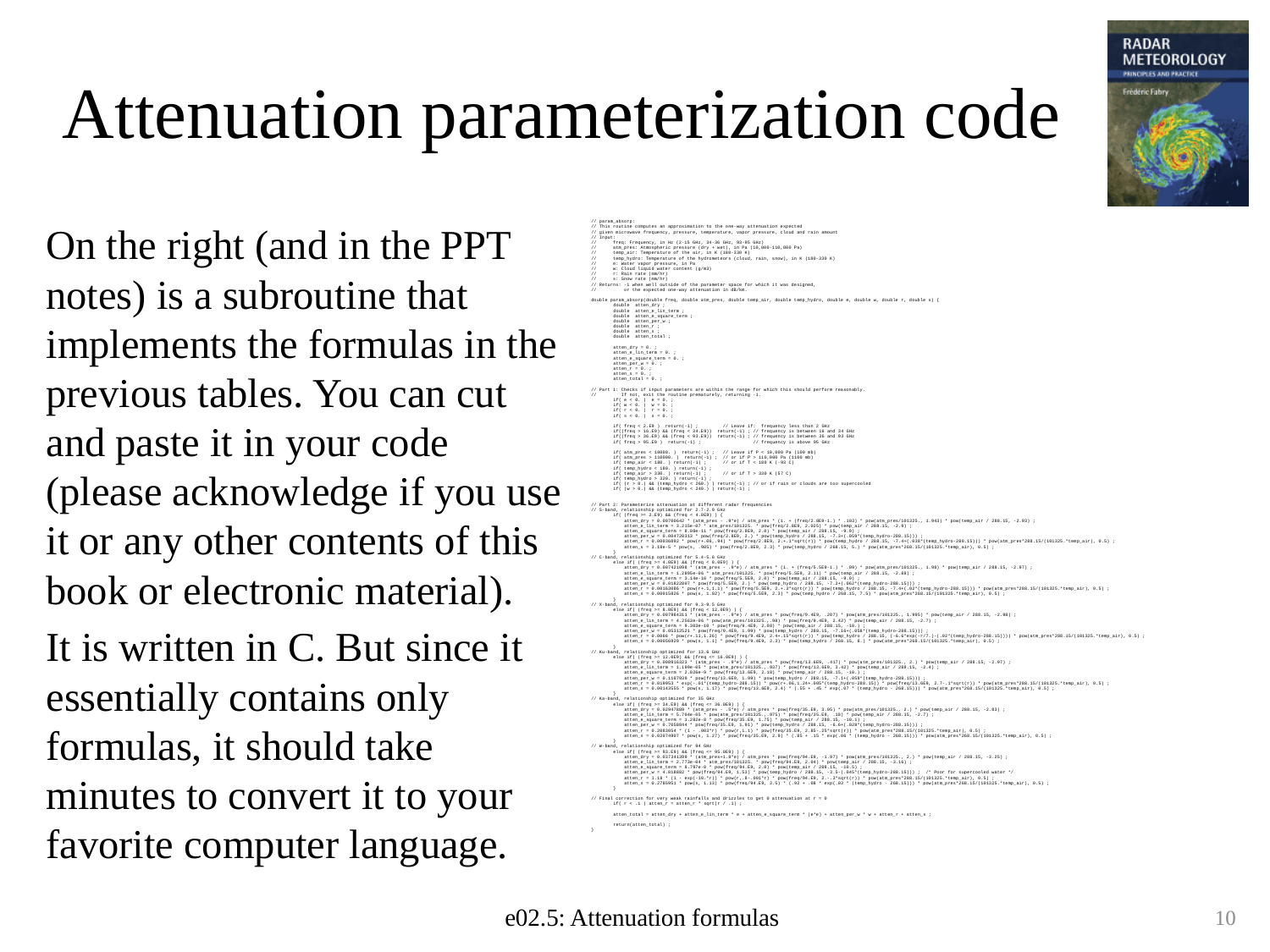

# Attenuation parameterization code
On the right (and in the PPT notes) is a subroutine that implements the formulas in the previous tables. You can cut and paste it in your code (please acknowledge if you use it or any other contents of this book or electronic material).
It is written in C. But since it essentially contains only formulas, it should take minutes to convert it to your favorite computer language.
// param_absorp:
// This routine computes an approximation to the one-way attenuation expected
// given microwave frequency, pressure, temperature, vapor pressure, cloud and rain amount
// Input:
//      freq: Frequency, in Hz (2-15 GHz, 34-36 GHz, 93-95 GHz)
//      atm_pres: Atmospheric pressure (dry + wet), in Pa (10,000-110,000 Pa)
//      temp_air: Temperature of the air, in K (180-330 K)
//      temp_hydro: Temperature of the hydrometeors (cloud, rain, snow), in K (180-330 K)
//      e: Water vapor pressure, in Pa
//      w: Cloud liquid water content (g/m3)
//      r: Rain rate (mm/hr)
//      s: Snow rate (mm/hr)
// Returns: -1 when well outside of the parameter space for which it was designed,
//          or the expected one-way attenuation in dB/km.

double param_absorp(double freq, double atm_pres, double temp_air, double temp_hydro, double e, double w, double r, double s) {
        double  atten_dry ;
        double  atten_e_lin_term ;
        double  atten_e_square_term ;
        double  atten_per_w ;
        double  atten_r ;
        double  atten_s ;
        double  atten_total ;

        atten_dry = 0. ;
        atten_e_lin_term = 0. ;
        atten_e_square_term = 0. ;
        atten_per_w = 0. ;
        atten_r = 0. ;
        atten_s = 0. ;
        atten_total = 0. ;

// Part 1: Checks if input parameters are within the range for which this should perform reasonably.
//         If not, exit the routine prematurely, returning -1.
        if( e < 0. )  e = 0. ;
        if( w < 0. )  w = 0. ;
        if( r < 0. )  r = 0. ;
        if( s < 0. )  s = 0. ;

        if( freq < 2.E9 )  return(-1) ;         // Leave if:  frequency less than 2 GHz
        if((freq > 16.E9) && (freq < 34.E9))  return(-1) ; // frequency is between 16 and 34 GHz
        if((freq > 36.E9) && (freq < 93.E9))  return(-1) ; // frequency is between 36 and 93 GHz
        if( freq > 95.E9 )  return(-1) ;                   // frequency is above 95 GHz

        if( atm_pres < 10000. )  return(-1) ;   // Leave if P < 10,000 Pa (100 mb)
        if( atm_pres > 110000. )  return(-1) ;  // or if P > 110,000 Pa (1100 mb)
        if( temp_air < 180. ) return(-1) ;      // or if T < 180 K (-93 C)
        if( temp_hydro < 180. ) return(-1) ;
        if( temp_air > 330. ) return(-1) ;      // or if T > 330 K (57 C)
        if( temp_hydro > 320. ) return(-1) ;
        if( (r > 0.) && (temp_hydro < 260.) ) return(-1) ; // or if rain or clouds are too supercooled
        if( (w > 0.) && (temp_hydro < 240.) ) return(-1) ;

// Part 2: Parameterize attenuation at different radar frequencies
// S-band, relationship optimized for 2.7-2.9 GHz
        if( (freq >= 2.E9) && (freq < 4.0E9) ) {
            atten_dry = 0.00700642 * (atm_pres - .9*e) / atm_pres * (1. + (freq/2.8E9-1.) * .103) * pow(atm_pres/101325., 1.943) * pow(temp_air / 288.15, -2.93) ;
            atten_e_lin_term = 3.215e-07 * atm_pres/101325. * pow(freq/2.8E9, 2.025) * pow(temp_air / 288.15, -2.9) ;
            atten_e_square_term = 8.08e-11 * pow(freq/2.8E9, 2.0) * pow(temp_air / 288.15, -9.9) ;
            atten_per_w = 0.004728313 * pow(freq/2.8E9, 2.) * pow(temp_hydro / 288.15, -7.3+(.059*(temp_hydro-288.15))) ;
            atten_r = 0.00036892 * pow(r+.06,.94) * pow(freq/2.8E9, 2.+.1*sqrt(r)) * pow(temp_hydro / 288.15, -7.4+(.038*(temp_hydro-288.15))) * pow(atm_pres*288.15/(101325.*temp_air), 0.5) ;
            atten_s = 3.18e-5 * pow(s, .985) * pow(freq/2.8E9, 2.3) * pow(temp_hydro / 268.15, 5.) * pow(atm_pres*268.15/(101325.*temp_air), 0.5) ;
        }
// C-band, relationship optimized for 5.4-5.6 GHz
        else if( (freq >= 4.0E9) && (freq < 8.0E9) ) {
            atten_dry = 0.007421098 * (atm_pres - .9*e) / atm_pres * (1. + (freq/5.5E9-1.) * .09) * pow(atm_pres/101325., 1.98) * pow(temp_air / 288.15, -2.97) ;
            atten_e_lin_term = 1.2895e-06 * atm_pres/101325. * pow(freq/5.5E9, 2.11) * pow(temp_air / 288.15, -2.88) ;
            atten_e_square_term = 3.14e-10 * pow(freq/5.5E9, 2.0) * pow(temp_air / 288.15, -9.9) ;
            atten_per_w = 0.01822807 * pow(freq/5.5E9, 2.) * pow(temp_hydro / 288.15, -7.2+(.062*(temp_hydro-288.15))) ;
            atten_r = 0.00163086 * pow(r+.1,1.1) * pow(freq/5.5E9, 2.+.3*sqrt(r)) * pow(temp_hydro / 288.15, -7.4+(.02*(temp_hydro-288.15))) * pow(atm_pres*288.15/(101325.*temp_air), 0.5) ;
            atten_s = 0.00015826 * pow(s, 1.02) * pow(freq/5.5E9, 2.3) * pow(temp_hydro / 268.15, 7.5) * pow(atm_pres*268.15/(101325.*temp_air), 0.5) ;
        }
// X-band, relationship optimized for 9.3-9.5 GHz
        else if( (freq >= 8.0E9) && (freq < 12.0E9) ) {
            atten_dry = 0.007984311 * (atm_pres - .9*e) / atm_pres * pow(freq/9.4E9, .207) * pow(atm_pres/101325., 1.995) * pow(temp_air / 288.15, -2.98) ;
            atten_e_lin_term = 4.2563e-06 * pow(atm_pres/101325.,.98) * pow(freq/9.4E9, 2.42) * pow(temp_air / 288.15, -2.7) ;
            atten_e_square_term = 9.303e-10 * pow(freq/9.4E9, 2.08) * pow(temp_air / 288.15, -10.) ;
            atten_per_w = 0.05312521 * pow(freq/9.4E9, 1.99) * pow(temp_hydro / 288.15, -7.16+(.058*(temp_hydro-288.15))) ;
            atten_r = 0.0066 * pow(r+.11,1.26) * pow(freq/9.4E9, 2.4+.15*sqrt(r)) * pow(temp_hydro / 288.15, (-6.6*exp(-r/7.)-(.02*(temp_hydro-288.15)))) * pow(atm_pres*288.15/(101325.*temp_air), 0.5) ;
            atten_s = 0.00056929 * pow(s, 1.1) * pow(freq/9.4E9, 2.3) * pow(temp_hydro / 268.15, 8.) * pow(atm_pres*268.15/(101325.*temp_air), 0.5) ;
        }
// Ku-band, relationship optimized for 13.6 GHz
        else if( (freq >= 12.0E9) && (freq <= 16.0E9) ) {
            atten_dry = 0.008916323 * (atm_pres - .9*e) / atm_pres * pow(freq/13.6E9, .417) * pow(atm_pres/101325., 2.) * pow(temp_air / 288.15, -2.97) ;
            atten_e_lin_term = 1.199e-05 * pow(atm_pres/101325.,.937) * pow(freq/13.6E9, 3.42) * pow(temp_air / 288.15, -2.4) ;
            atten_e_square_term = 2.026e-9 * pow(freq/13.6E9, 2.18) * pow(temp_air / 288.15, -10.) ;
            atten_per_w = 0.1107939 * pow(freq/13.6E9, 1.99) * pow(temp_hydro / 288.15, -7.1+(.058*(temp_hydro-288.15))) ;
            atten_r = 0.019953 * exp(-.01*(temp_hydro-288.15)) * pow(r+.06,1.24+.005*(temp_hydro-288.15)) * pow(freq/13.6E9, 2.7-.1*sqrt(r)) * pow(atm_pres*288.15/(101325.*temp_air), 0.5) ;
            atten_s = 0.00143555 * pow(s, 1.17) * pow(freq/13.6E9, 2.4) * (.55 + .45 * exp(.07 * (temp_hydro - 268.15))) * pow(atm_pres*268.15/(101325.*temp_air), 0.5) ;
        }
// Ka-band, relationship optimized for 35 GHz
        else if( (freq >= 34.E9) && (freq <= 36.0E9) ) {
            atten_dry = 0.02947889 * (atm_pres - .5*e) / atm_pres * pow(freq/35.E9, 3.05) * pow(atm_pres/101325., 2.) * pow(temp_air / 288.15, -2.83) ;
            atten_e_lin_term = 5.704e-05 * pow(atm_pres/101325.,.975) * pow(freq/35.E9, .18) * pow(temp_air / 288.15, -2.7) ;
            atten_e_square_term = 1.282e-8 * pow(freq/35.E9, 1.75) * pow(temp_air / 288.15, -10.1) ;
            atten_per_w = 0.7058844 * pow(freq/35.E9, 1.91) * pow(temp_hydro / 288.15, -6.6+(.028*(temp_hydro-288.15))) ;
            atten_r = 0.2083054 * (1 - .003*r) * pow(r,1.1) * pow(freq/35.E9, 2.85-.25*sqrt(r)) * pow(atm_pres*288.15/(101325.*temp_air), 0.5) ;
            atten_s = 0.02074907 * pow(s, 1.27) * pow(freq/35.E9, 2.9) * (.85 + .15 * exp(.06 * (temp_hydro - 268.15))) * pow(atm_pres*268.15/(101325.*temp_air), 0.5) ;
        }
// W-band, relationship optimized for 94 GHz
        else if( (freq >= 93.E9) && (freq <= 95.0E9) ) {
            atten_dry = 0.037341399 * (atm_pres+1.8*e) / atm_pres * pow(freq/94.E9, -1.97) * pow(atm_pres/101325., 2.) * pow(temp_air / 288.15, -3.25) ;
            atten_e_lin_term = 2.773e-04 * atm_pres/101325. * pow(freq/94.E9, 2.04) * pow(temp_air / 288.15, -3.16) ;
            atten_e_square_term = 8.797e-8 * pow(freq/94.E9, 2.0) * pow(temp_air / 288.15, -10.5) ;
            atten_per_w = 4.018882 * pow(freq/94.E9, 1.53) * pow(temp_hydro / 288.15, -3.5-(.045*(temp_hydro-288.15))) ;  /* Poor for supercooled water */
            atten_r = 1.18 * (1 - exp(-10.*r)) * pow(r,.8-.001*r) * pow(freq/94.E9, 2.-.3*sqrt(r)) * pow(atm_pres*288.15/(101325.*temp_air), 0.5) ;
            atten_s = 0.2785951 * pow(s, 1.13) * pow(freq/94.E9, 2.5) * (.92 + .08 * exp(.03 * (temp_hydro - 268.15))) * pow(atm_pres*268.15/(101325.*temp_air), 0.5) ;
        }

// Final correction for very weak rainfalls and drizzles to get 0 attenuation at r = 0
        if( r < .1 ) atten_r = atten_r * sqrt(r / .1) ;

        atten_total = atten_dry + atten_e_lin_term * e + atten_e_square_term * (e*e) + atten_per_w * w + atten_r + atten_s ;

        return(atten_total) ;
}
e02.5: Attenuation formulas
10